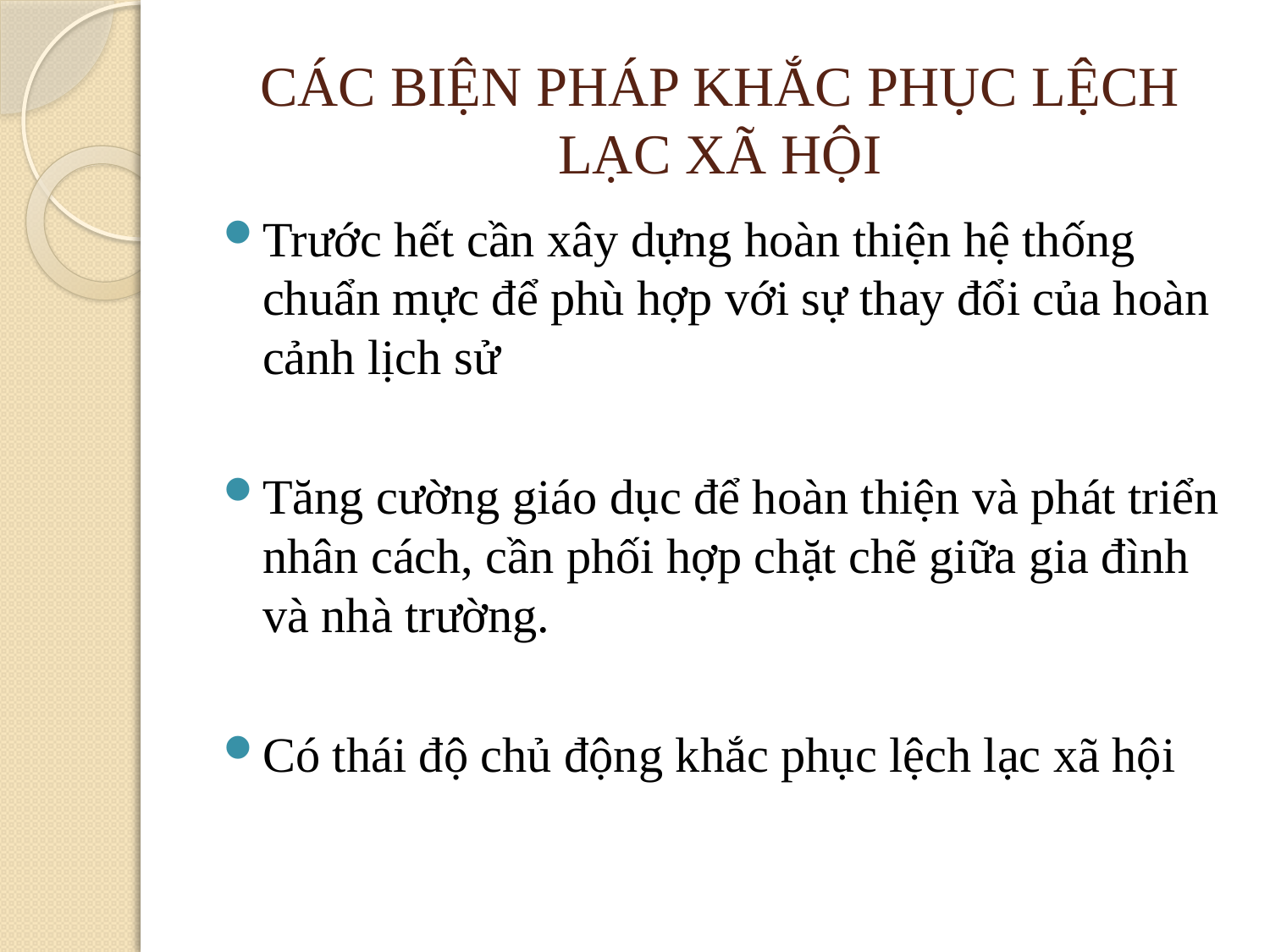

# CÁC BIỆN PHÁP KHẮC PHỤC LỆCH LẠC XÃ HỘI
Trước hết cần xây dựng hoàn thiện hệ thống chuẩn mực để phù hợp với sự thay đổi của hoàn cảnh lịch sử

Tăng cường giáo dục để hoàn thiện và phát triển nhân cách, cần phối hợp chặt chẽ giữa gia đình và nhà trường.

Có thái độ chủ động khắc phục lệch lạc xã hội